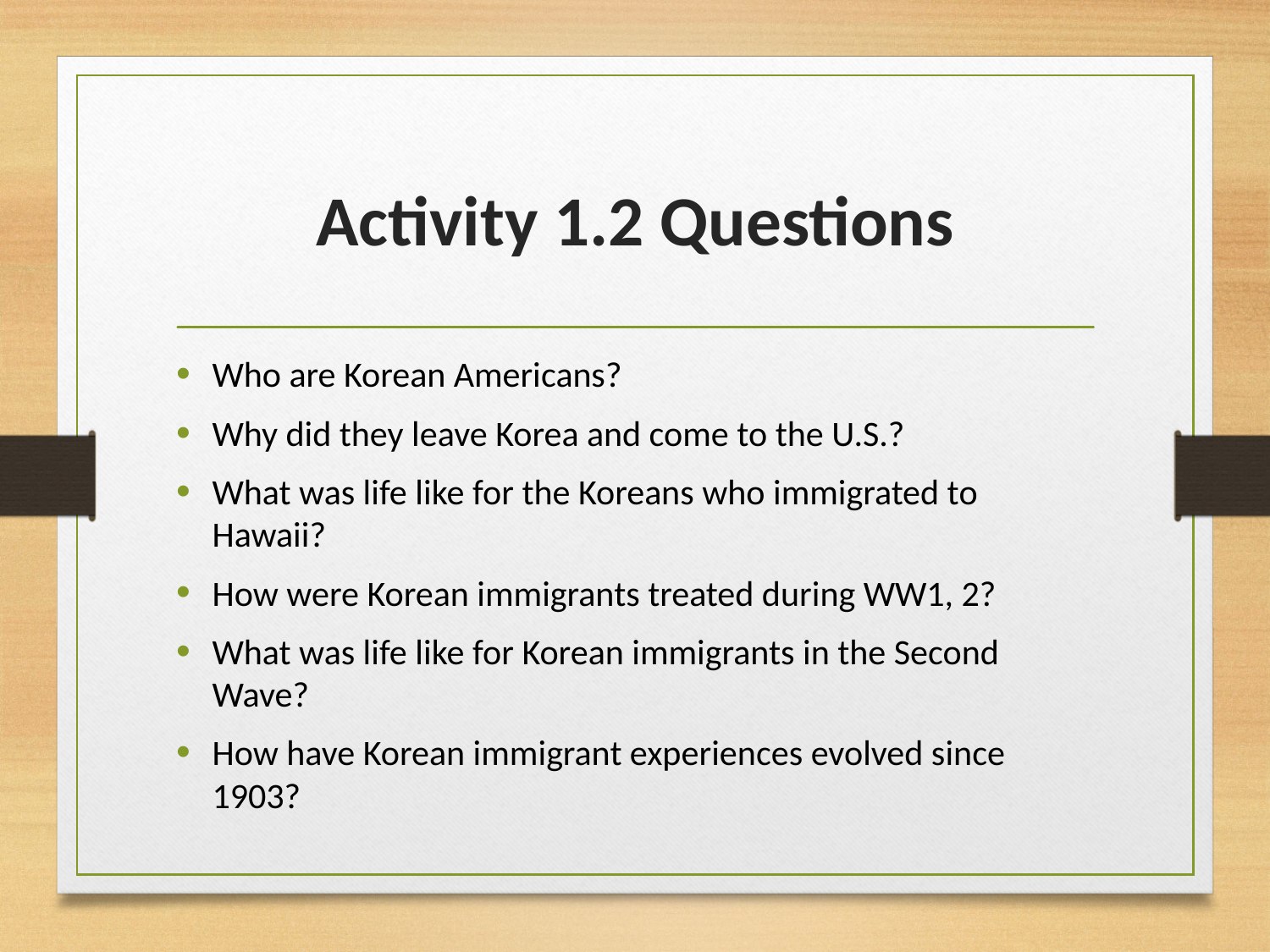

# Activity 1.2 Questions
Who are Korean Americans?
Why did they leave Korea and come to the U.S.?
What was life like for the Koreans who immigrated to Hawaii?
How were Korean immigrants treated during WW1, 2?
What was life like for Korean immigrants in the Second Wave?
How have Korean immigrant experiences evolved since 1903?